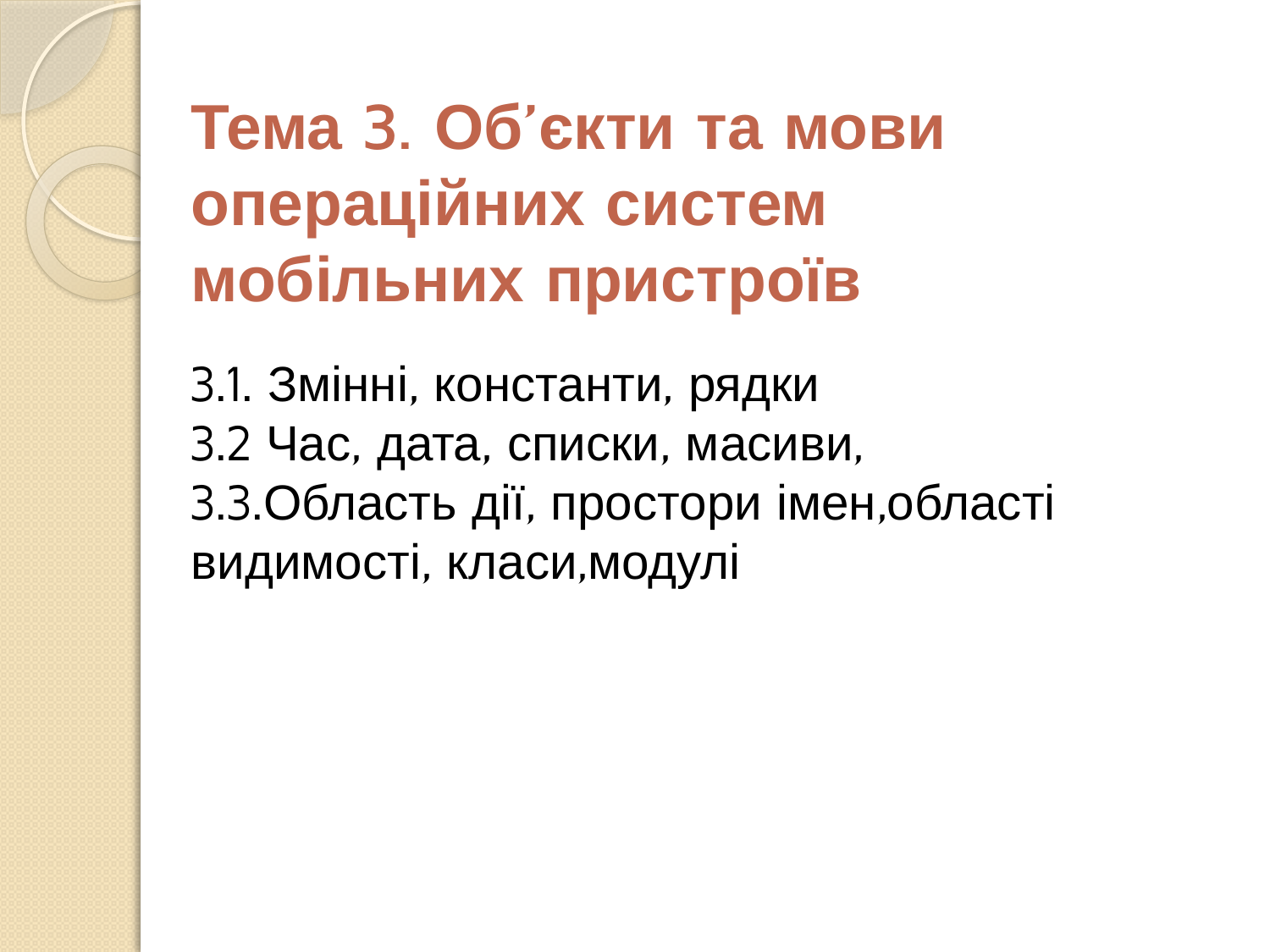

Тема 3. Об’єкти та мови операційних систем мобільних пристроїв

3.1. Змінні, константи, рядки
3.2 Час, дата, списки, масиви,
3.3.Область дії, простори імен,області видимості, класи,модулі